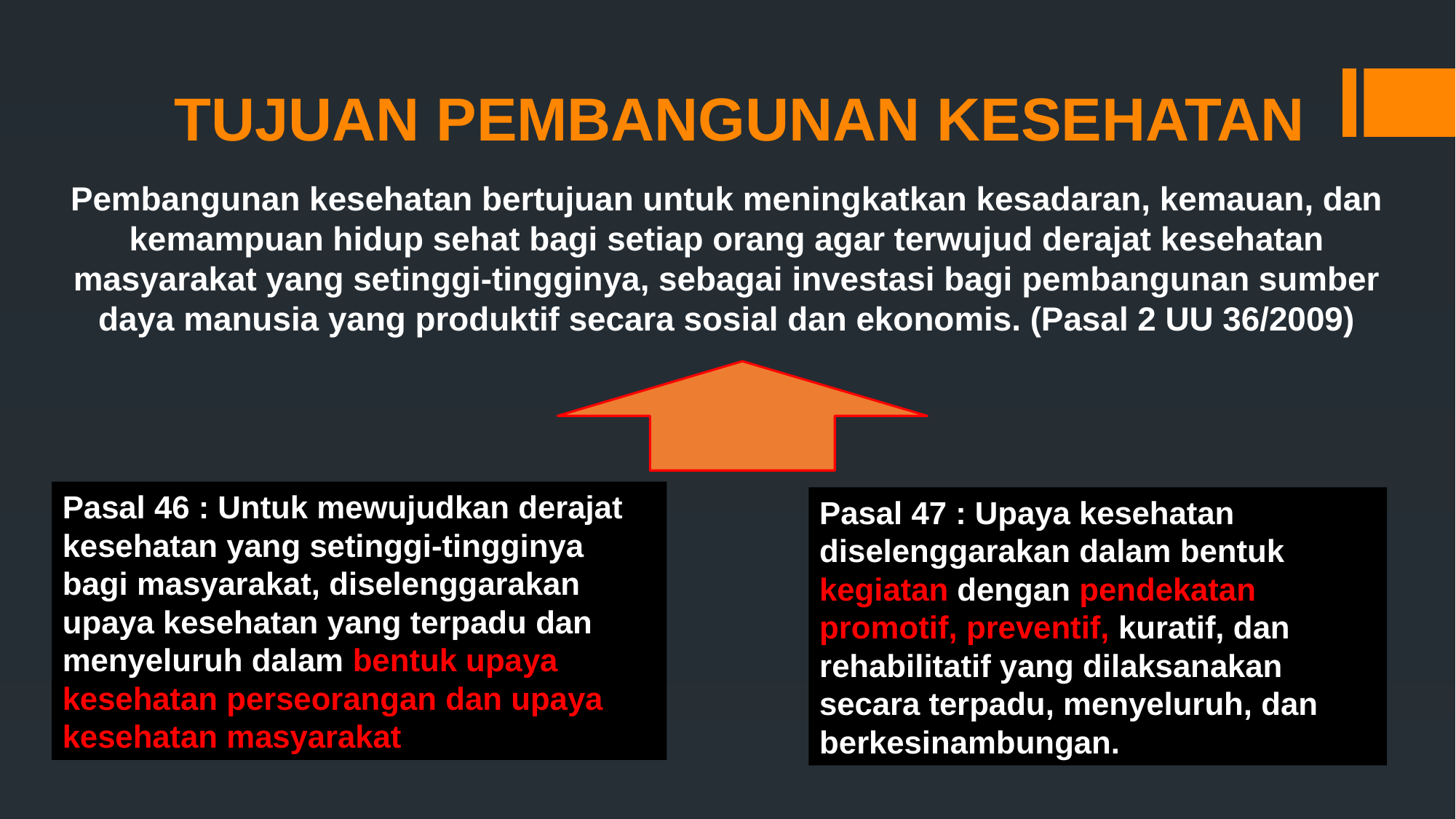

# TUJUAN PEMBANGUNAN KESEHATAN
Pembangunan kesehatan bertujuan untuk meningkatkan kesadaran, kemauan, dan kemampuan hidup sehat bagi setiap orang agar terwujud derajat kesehatan masyarakat yang setinggi-tingginya, sebagai investasi bagi pembangunan sumber daya manusia yang produktif secara sosial dan ekonomis. (Pasal 2 UU 36/2009)

Pasal 46 : Untuk mewujudkan derajat kesehatan yang setinggi-tingginya bagi masyarakat, diselenggarakan upaya kesehatan yang terpadu dan menyeluruh dalam bentuk upaya kesehatan perseorangan dan upaya kesehatan masyarakat
Pasal 47 : Upaya kesehatan diselenggarakan dalam bentuk kegiatan dengan pendekatan promotif, preventif, kuratif, dan rehabilitatif yang dilaksanakan secara terpadu, menyeluruh, dan berkesinambungan.